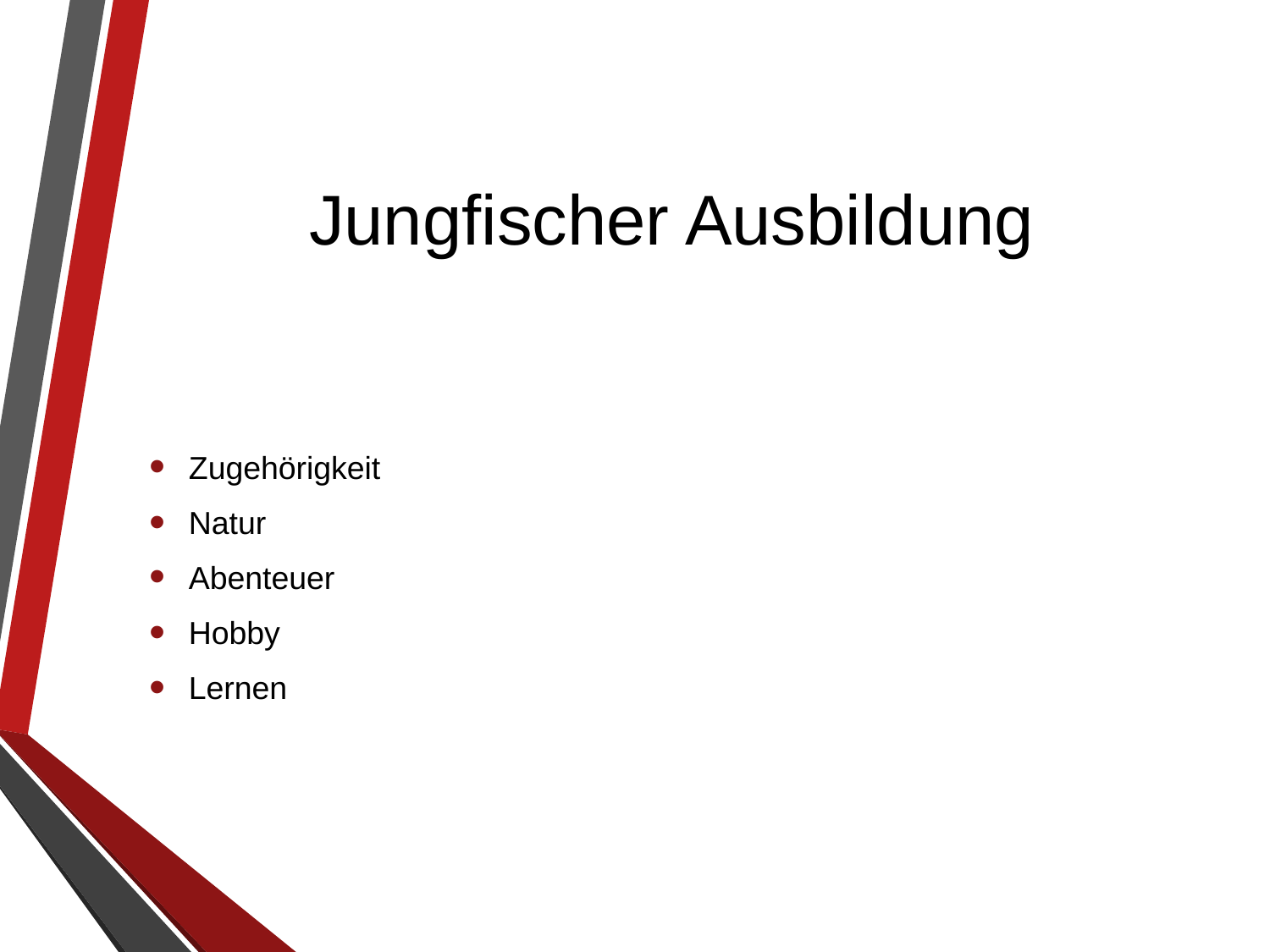

# Jungfischer Ausbildung
Zugehörigkeit
Natur
Abenteuer
Hobby
Lernen